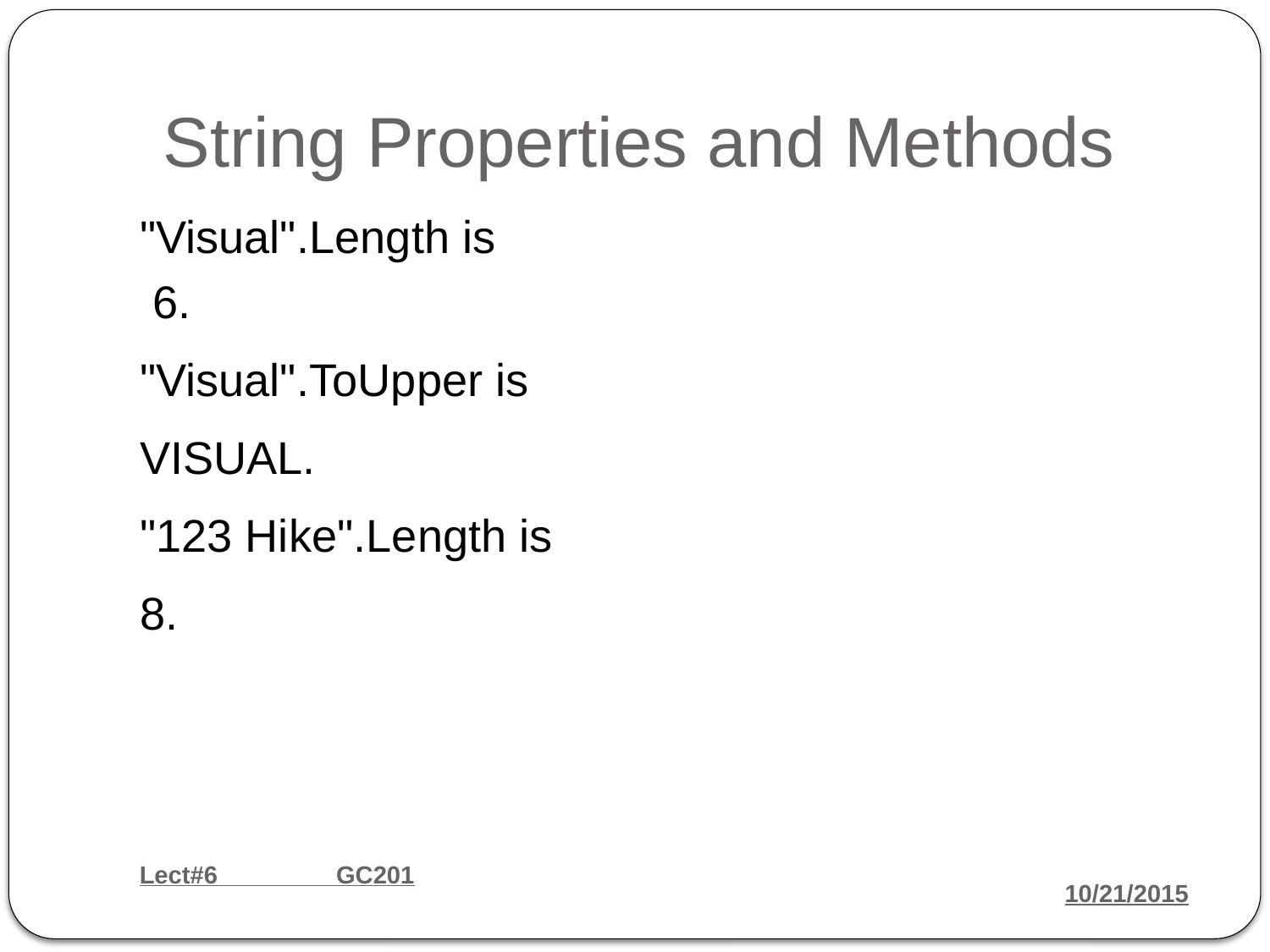

# String Properties and Methods
"Visual".Length is
 6.
"Visual".ToUpper is
VISUAL.
"123 Hike".Length is
8.

Lect#6                 GC201

10/21/2015
29